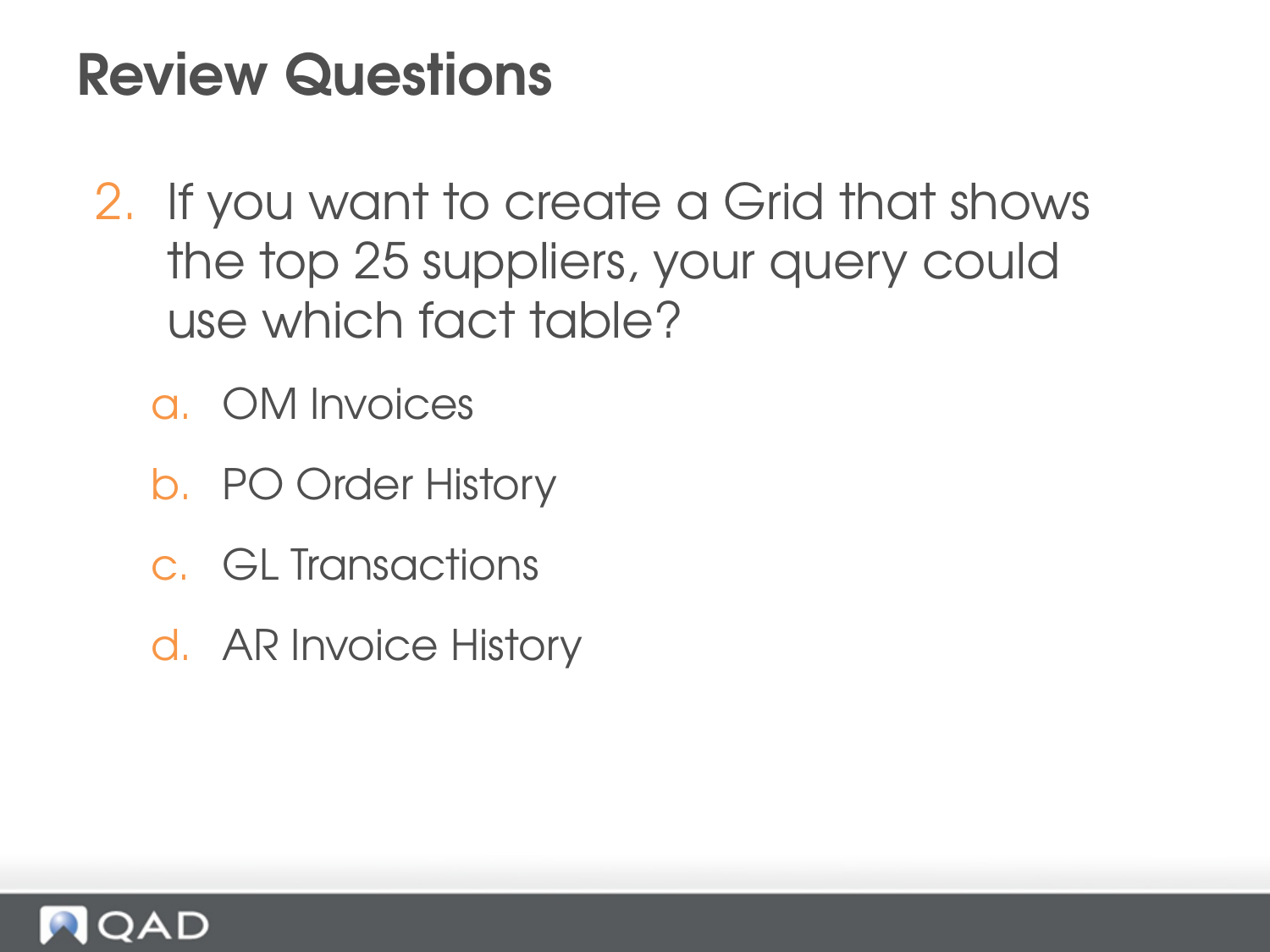

# Review Questions
If you want to create a Grid that shows the top 25 suppliers, your query could use which fact table?
OM Invoices
PO Order History
GL Transactions
AR Invoice History